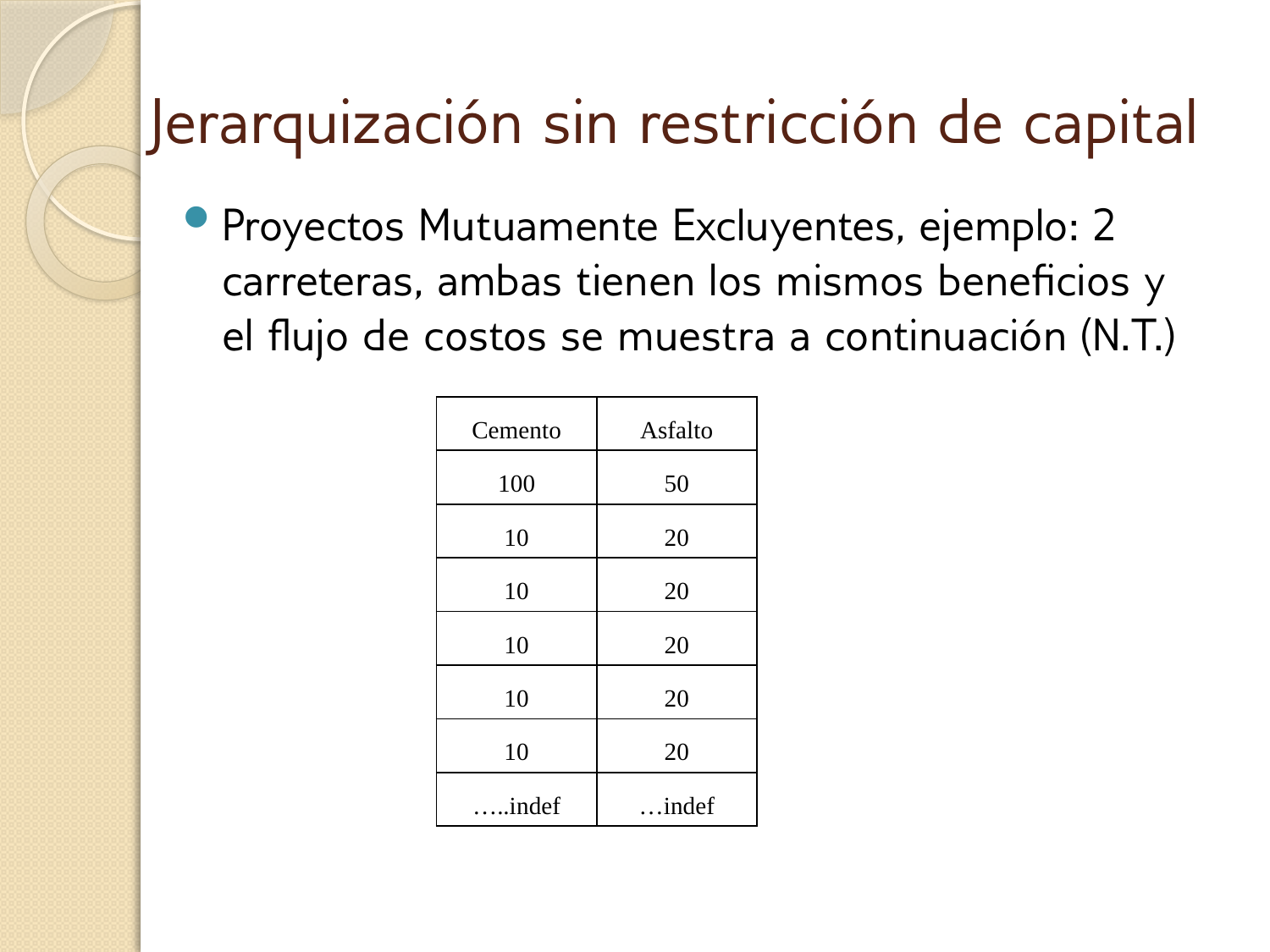

# Jerarquización sin restricción de capital
Proyectos Mutuamente Excluyentes, ejemplo: 2 carreteras, ambas tienen los mismos beneficios y el flujo de costos se muestra a continuación (N.T.)

| Cemento | Asfalto |
| --- | --- |
| 100 | 50 |
| 10 | 20 |
| 10 | 20 |
| 10 | 20 |
| 10 | 20 |
| 10 | 20 |
| …..indef | …indef |